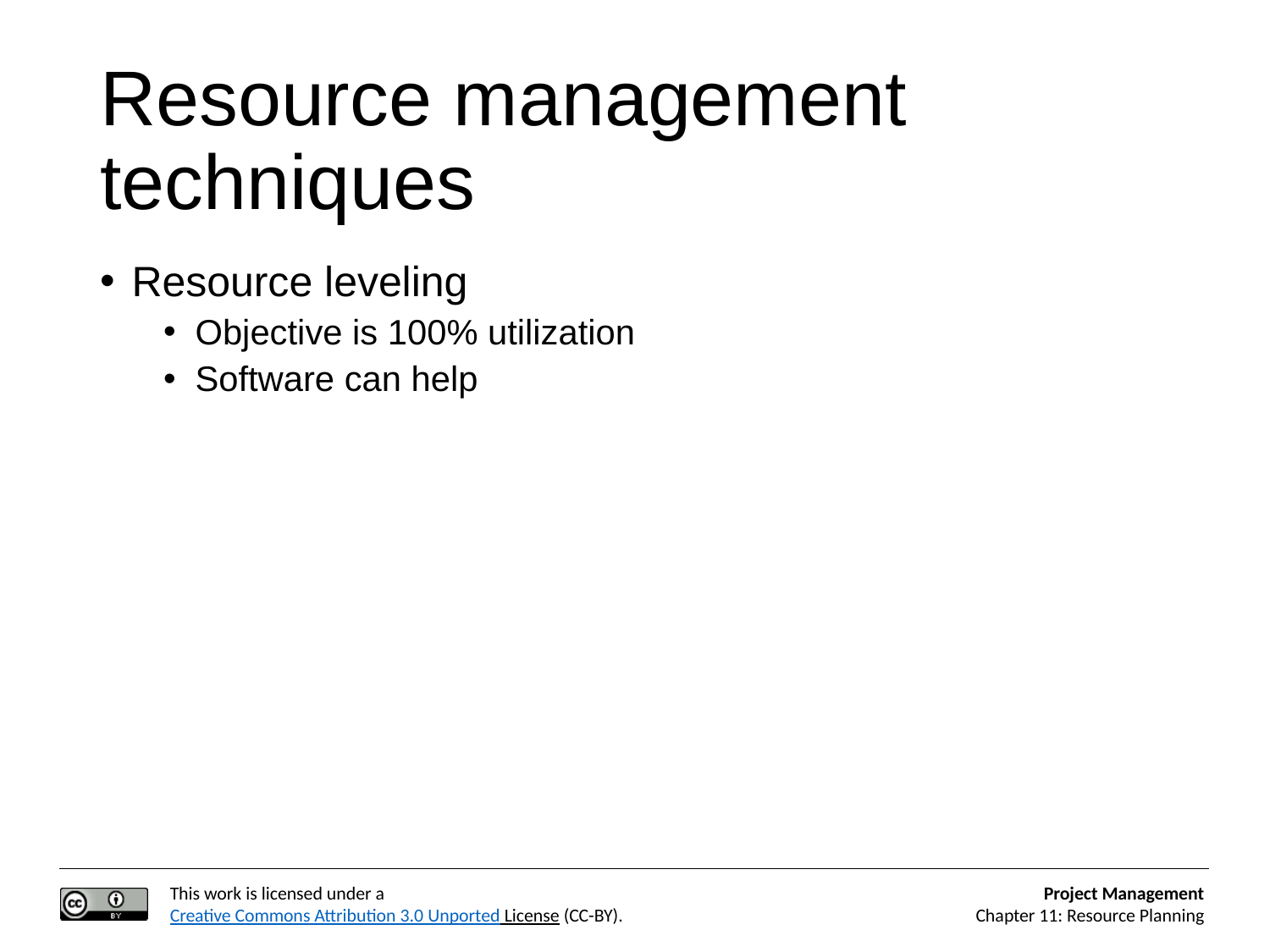

# Resource management techniques
Resource leveling
Objective is 100% utilization
Software can help